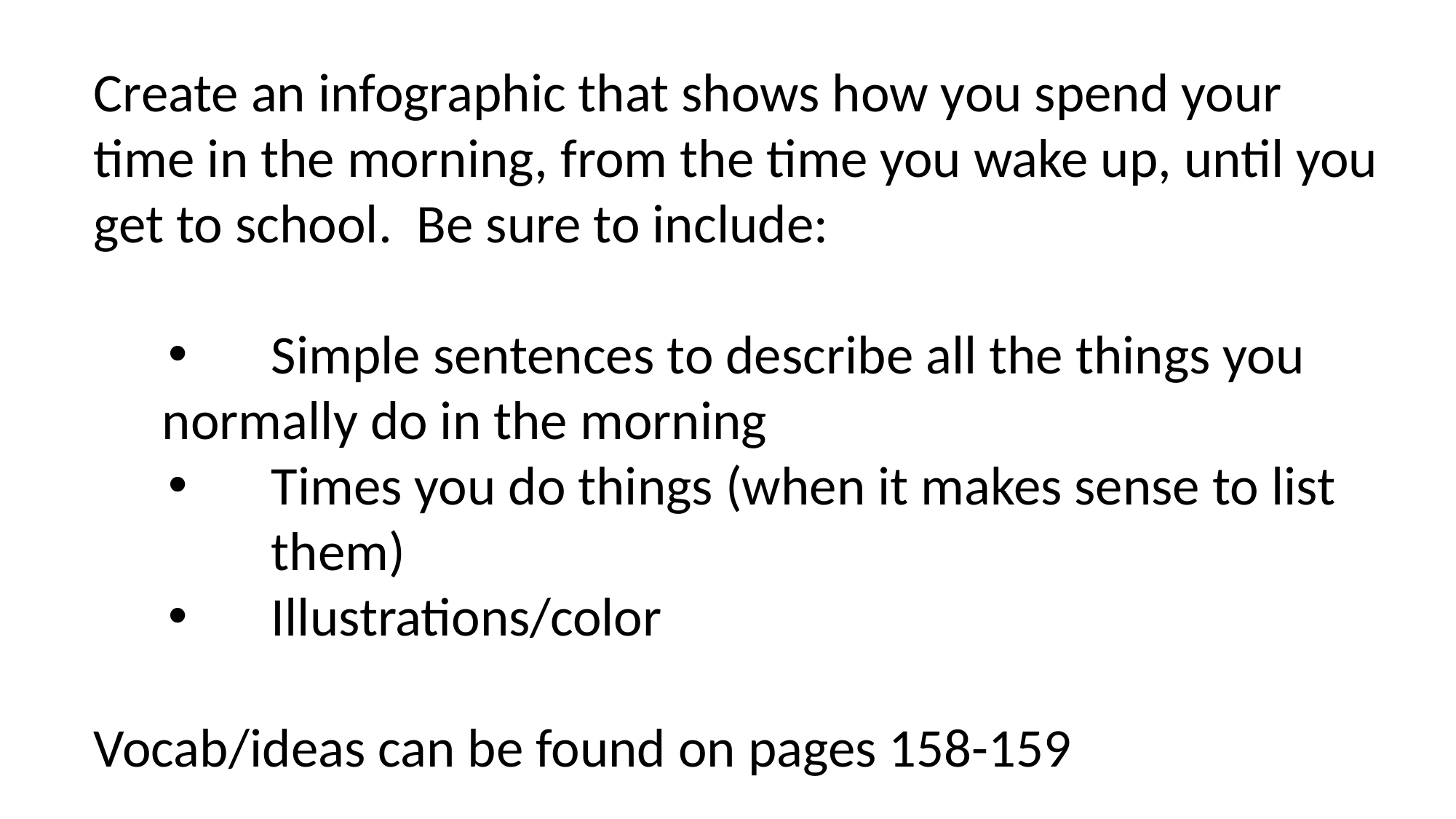

Create an infographic that shows how you spend your time in the morning, from the time you wake up, until you get to school.  Be sure to include:

	Simple sentences to describe all the things you 	normally do in the morning
	Times you do things (when it makes sense to list   	them)
	Illustrations/color

Vocab/ideas can be found on pages 158-159